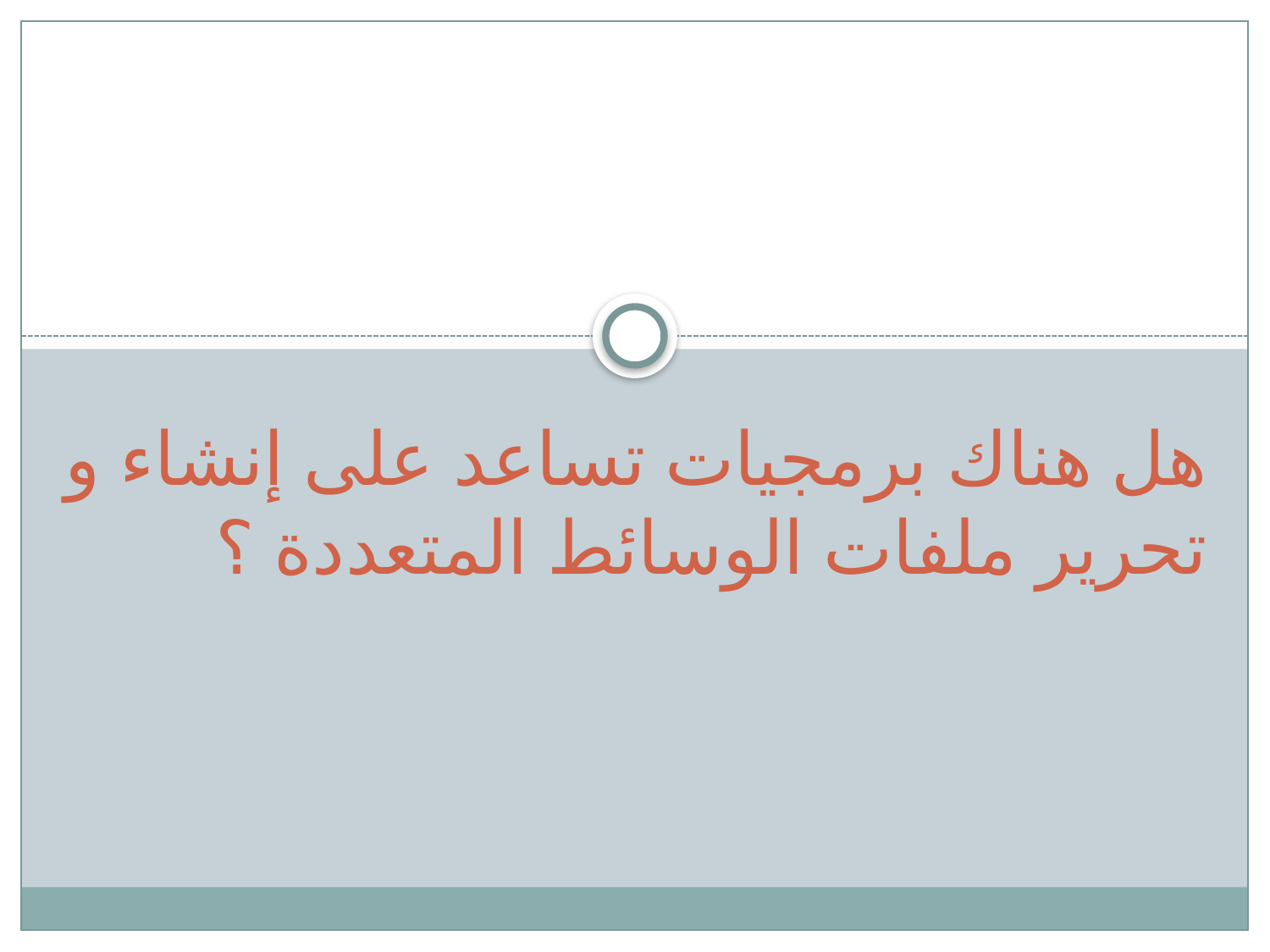

# هل هناك برمجيات تساعد على إنشاء و تحرير ملفات الوسائط المتعددة ؟